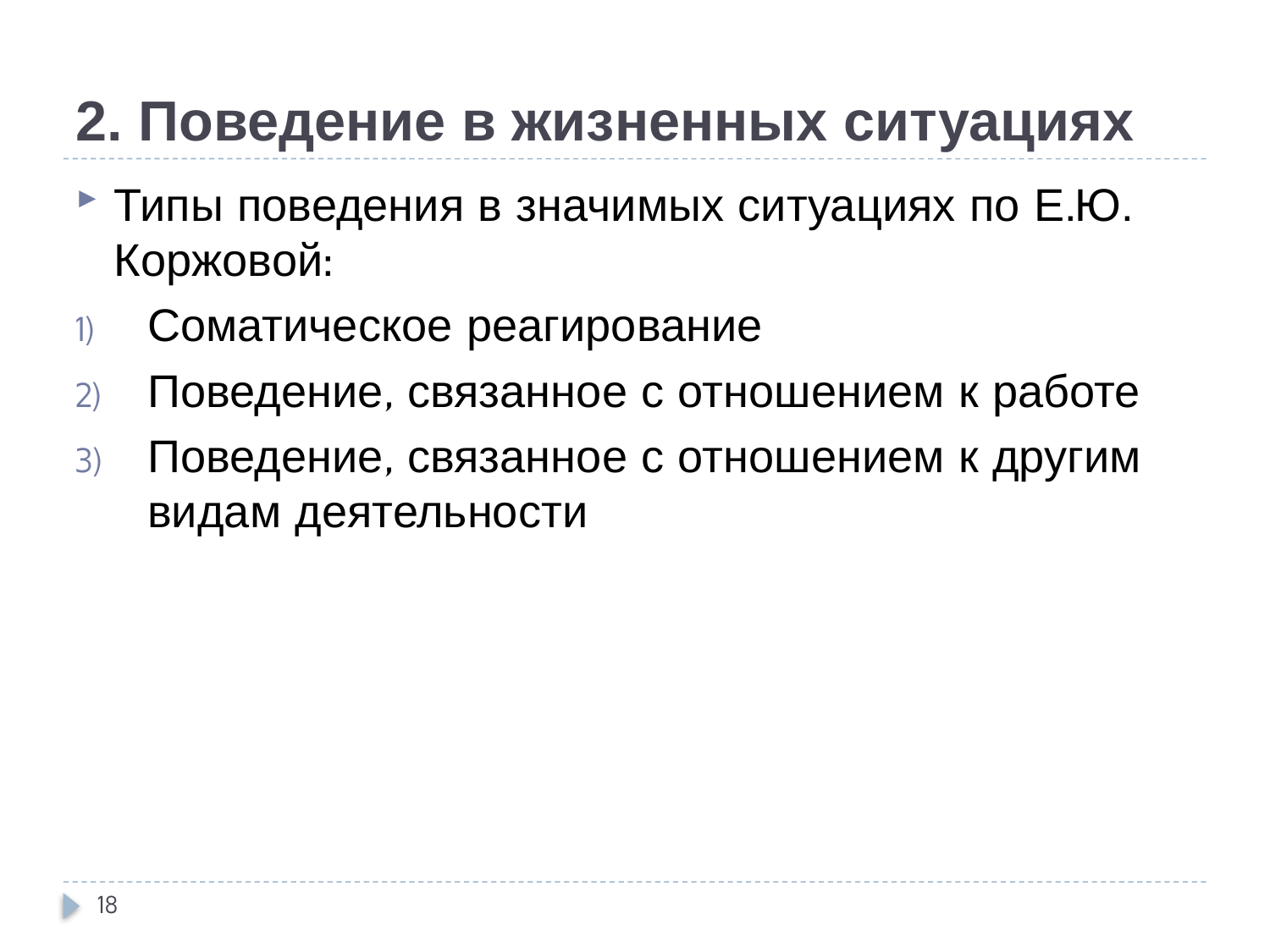

# 2. Поведение в жизненных ситуациях
Типы поведения в значимых ситуациях по Е.Ю. Коржовой:
Соматическое реагирование
Поведение, связанное с отношением к работе
Поведение, связанное с отношением к другим видам деятельности
18